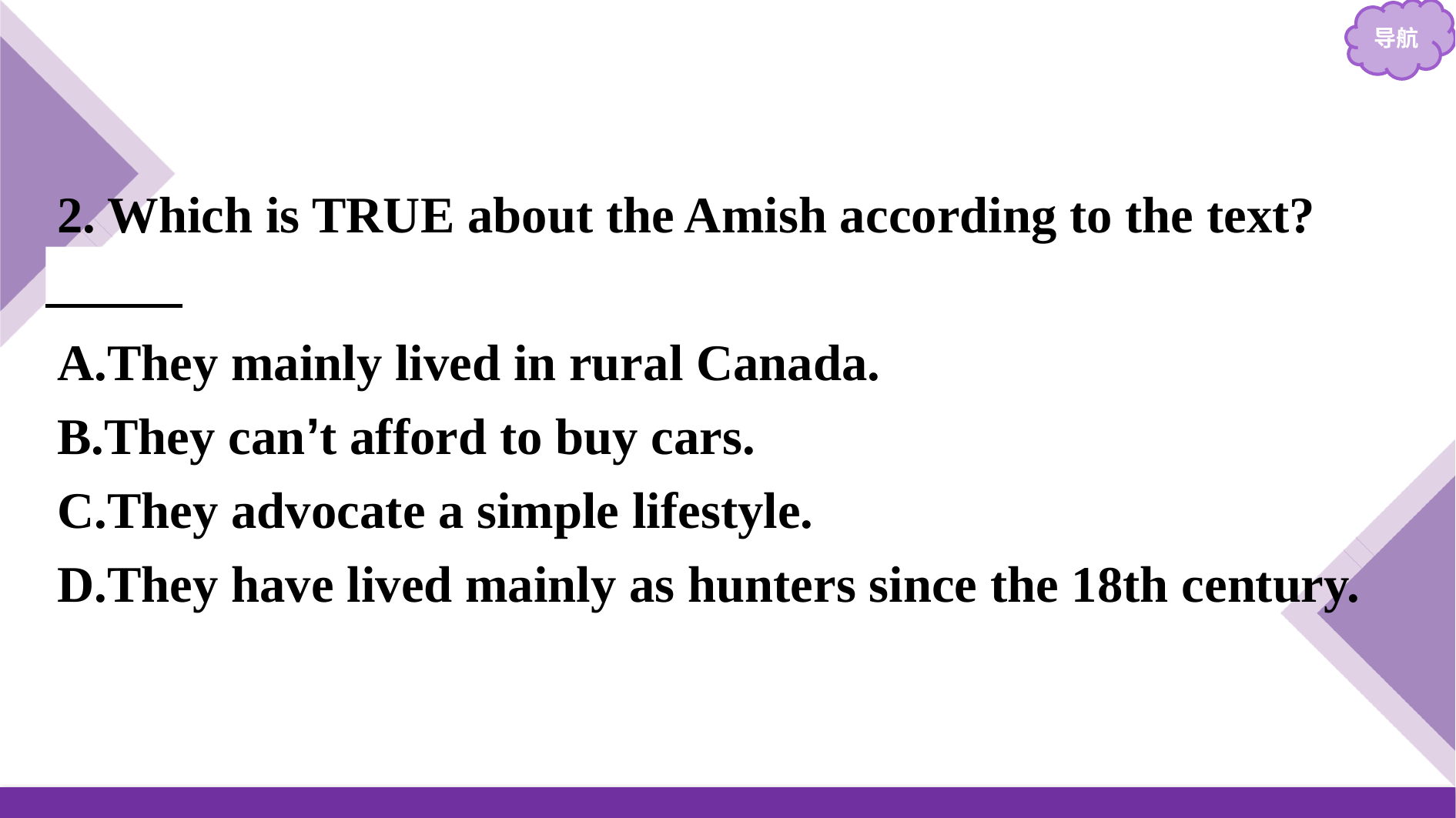

2. Which is TRUE about the Amish according to the text?　C
A.They mainly lived in rural Canada.
B.They can’t afford to buy cars.
C.They advocate a simple lifestyle.
D.They have lived mainly as hunters since the 18th century.